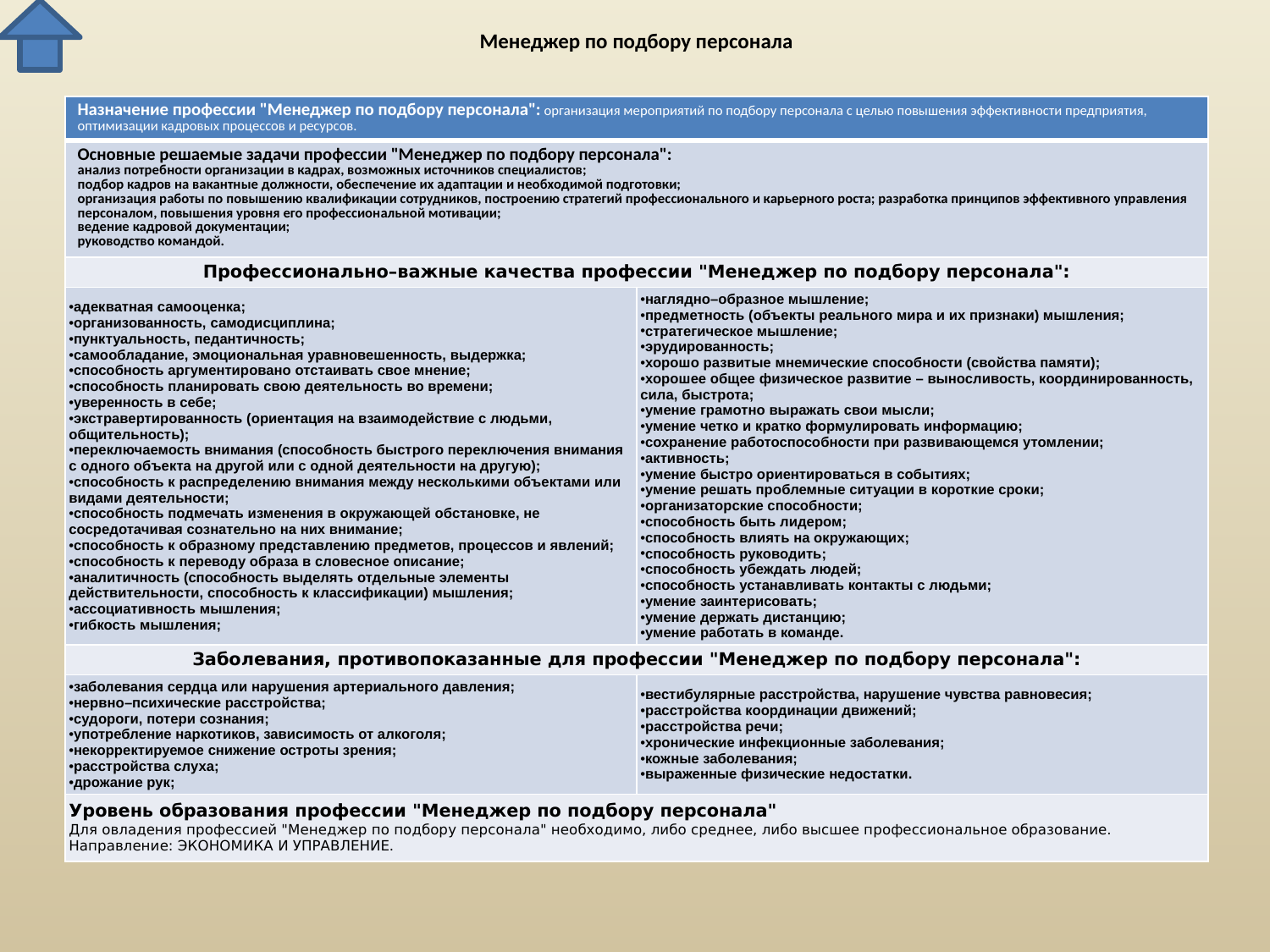

# Менеджер по подбору персонала
| Назначение профессии "Менеджер по подбору персонала": организация мероприятий по подбору персонала с целью повышения эффективности предприятия, оптимизации кадровых процессов и ресурсов. |  |
| --- | --- |
| Основные решаемые задачи профессии "Менеджер по подбору персонала": анализ потребности организации в кадрах, возможных источников специалистов; подбор кадров на вакантные должности, обеспечение их адаптации и необходимой подготовки; организация работы по повышению квалификации сотрудников, построению стратегий профессионального и карьерного роста; разработка принципов эффективного управления персоналом, повышения уровня его профессиональной мотивации; ведение кадровой документации; руководство командой. |  |
| Профессионально–важные качества профессии "Менеджер по подбору персонала": |  |
| адекватная самооценка; организованность, самодисциплина; пунктуальность, педантичность; самообладание, эмоциональная уравновешенность, выдержка; способность аргументировано отстаивать свое мнение; способность планировать свою деятельность во времени; уверенность в себе; экстравертированность (ориентация на взаимодействие с людьми, общительность); переключаемость внимания (способность быстрого переключения внимания с одного объекта на другой или с одной деятельности на другую); способность к распределению внимания между несколькими объектами или видами деятельности; способность подмечать изменения в окружающей обстановке, не сосредотачивая сознательно на них внимание; способность к образному представлению предметов, процессов и явлений; способность к переводу образа в словесное описание; аналитичность (способность выделять отдельные элементы действительности, способность к классификации) мышления; ассоциативность мышления; гибкость мышления; | наглядно–образное мышление; предметность (объекты реального мира и их признаки) мышления; стратегическое мышление; эрудированность; хорошо развитые мнемические способности (свойства памяти); хорошее общее физическое развитие – выносливость, координированность, сила, быстрота; умение грамотно выражать свои мысли; умение четко и кратко формулировать информацию; сохранение работоспособности при развивающемся утомлении; активность; умение быстро ориентироваться в событиях; умение решать проблемные ситуации в короткие сроки; организаторские способности; способность быть лидером; способность влиять на окружающих; способность руководить; способность убеждать людей; способность устанавливать контакты с людьми; умение заинтерисовать; умение держать дистанцию; умение работать в команде. |
| Заболевания, противопоказанные для профессии "Менеджер по подбору персонала": |  |
| заболевания сердца или нарушения артериального давления; нервно–психические расстройства; судороги, потери сознания; употребление наркотиков, зависимость от алкоголя; некорректируемое снижение остроты зрения; расстройства слуха; дрожание рук; | вестибулярные расстройства, нарушение чувства равновесия; расстройства координации движений; расстройства речи; хронические инфекционные заболевания; кожные заболевания; выраженные физические недостатки. |
| Уровень образования профессии "Менеджер по подбору персонала" Для овладения профессией "Менеджер по подбору персонала" необходимо, либо среднее, либо высшее профессиональное образование. Направление: ЭКОНОМИКА И УПРАВЛЕНИЕ. |  |